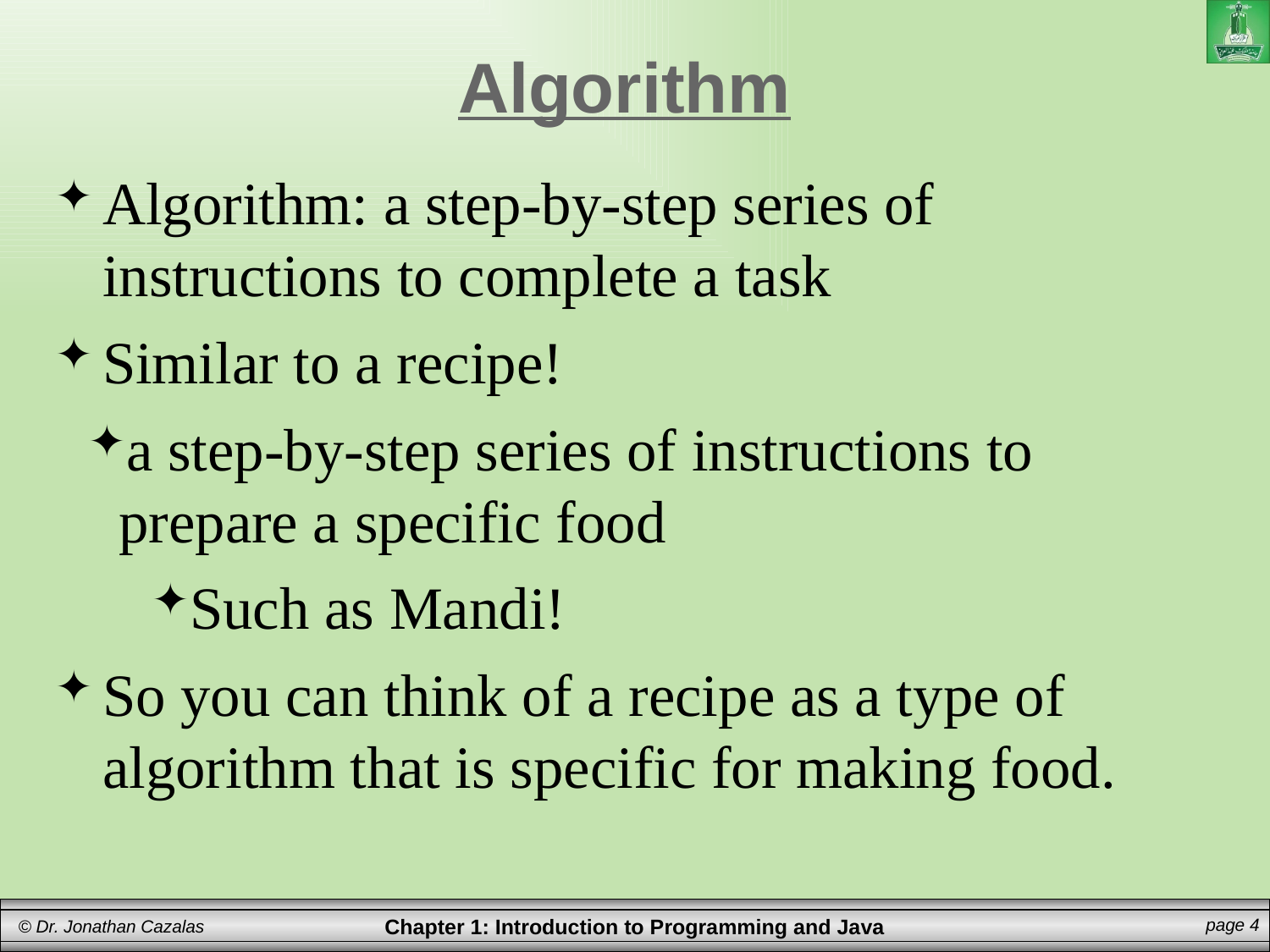

Algorithm
Algorithm: a step-by-step series of instructions to complete a task
Similar to a recipe!
a step-by-step series of instructions to prepare a specific food
Such as Mandi!
So you can think of a recipe as a type of algorithm that is specific for making food.